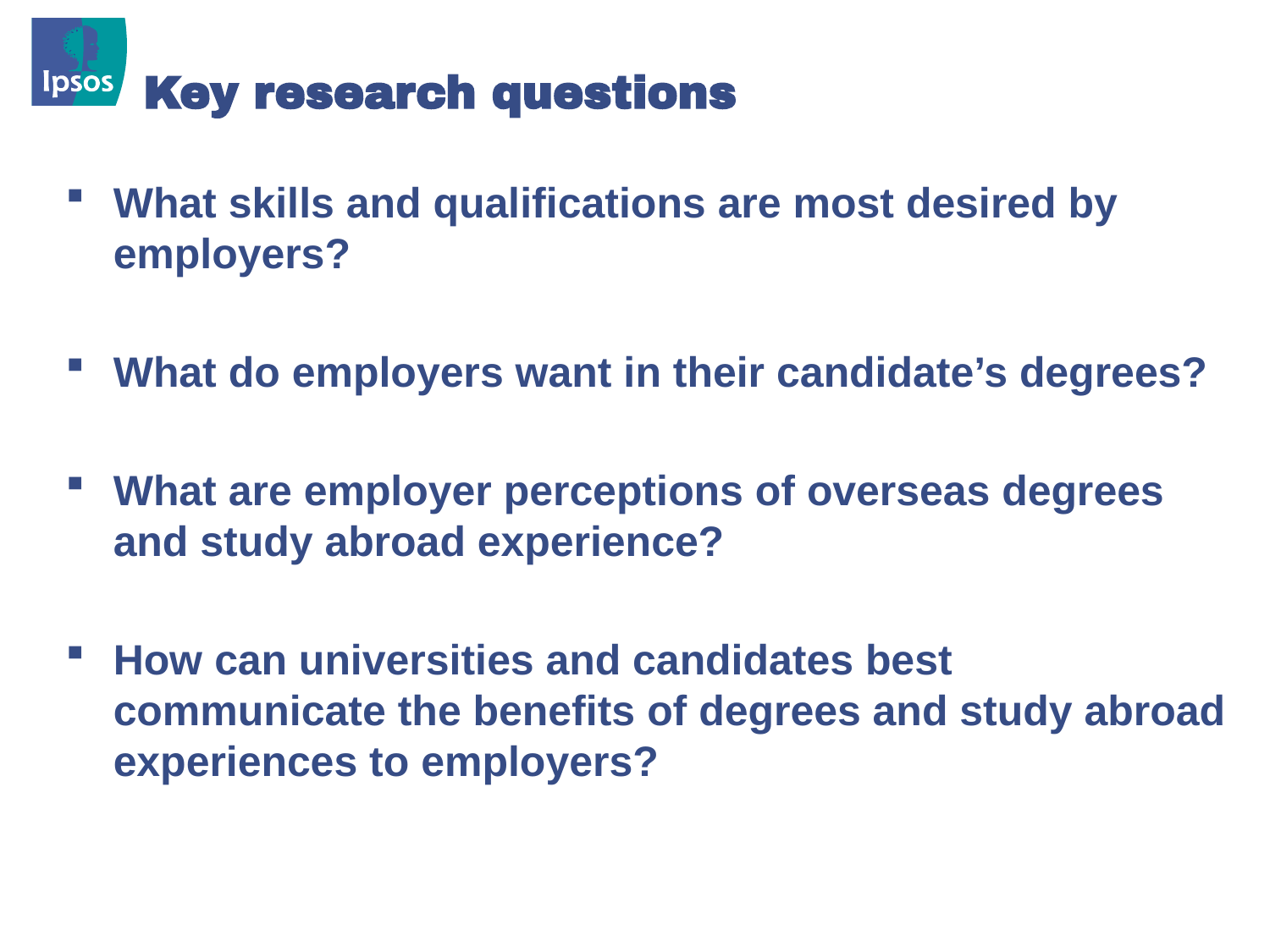

Key research questions

What skills and qualifications are most desired by employers?

What do employers want in their candidate’s degrees?

What are employer perceptions of overseas degrees and study abroad experience?

How can universities and candidates best communicate the benefits of degrees and study abroad experiences to employers?